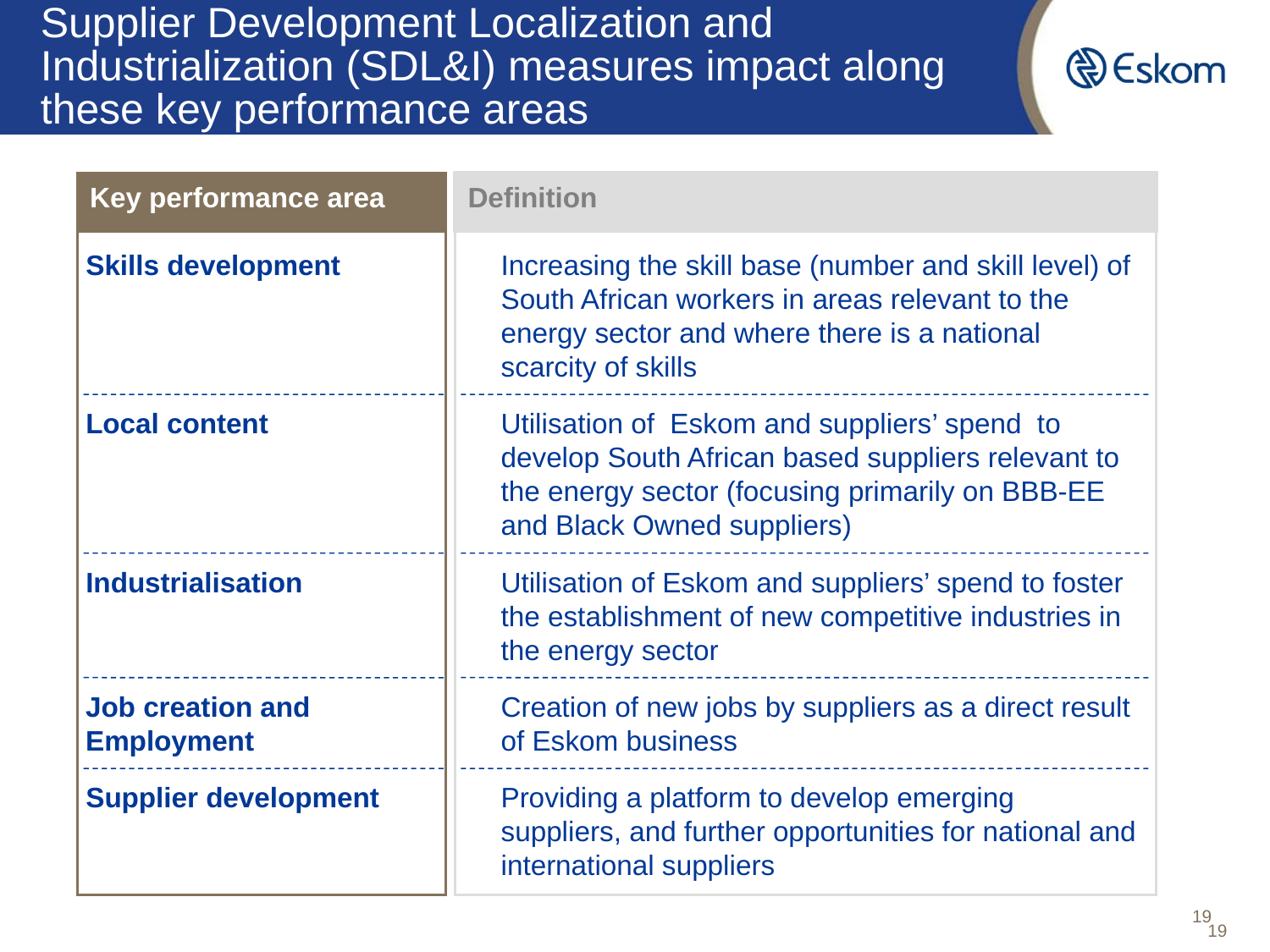

Supplier Development Localization and Industrialization (SDL&I) measures impact along these key performance areas

Key performance area

Definition
Skills development
Increasing the skill base (number and skill level) of South African workers in areas relevant to the energy sector and where there is a national scarcity of skills

Local content
Utilisation of  Eskom and suppliers’ spend  to develop South African based suppliers relevant to the energy sector (focusing primarily on BBB-EE and Black Owned suppliers)

Industrialisation
Utilisation of Eskom and suppliers’ spend to foster the establishment of new competitive industries in the energy sector

Job creation and Employment
Creation of new jobs by suppliers as a direct result of Eskom business

Supplier development
Providing a platform to develop emerging suppliers, and further opportunities for national and international suppliers
19
19